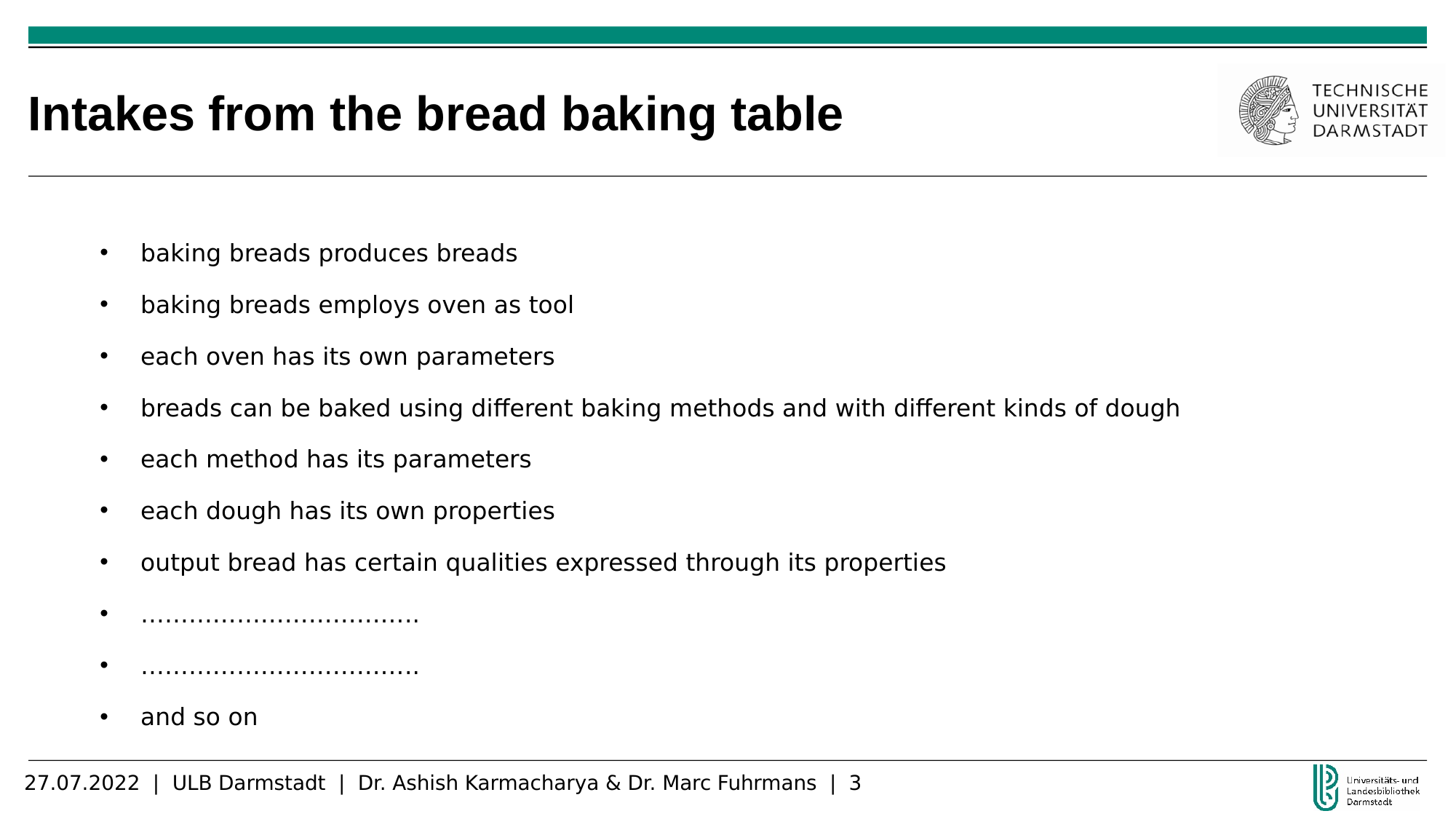

# Intakes from the bread baking table
baking breads produces breads
baking breads employs oven as tool
each oven has its own parameters
breads can be baked using different baking methods and with different kinds of dough
each method has its parameters
each dough has its own properties
output bread has certain qualities expressed through its properties
……………………………..
……………………………..
and so on